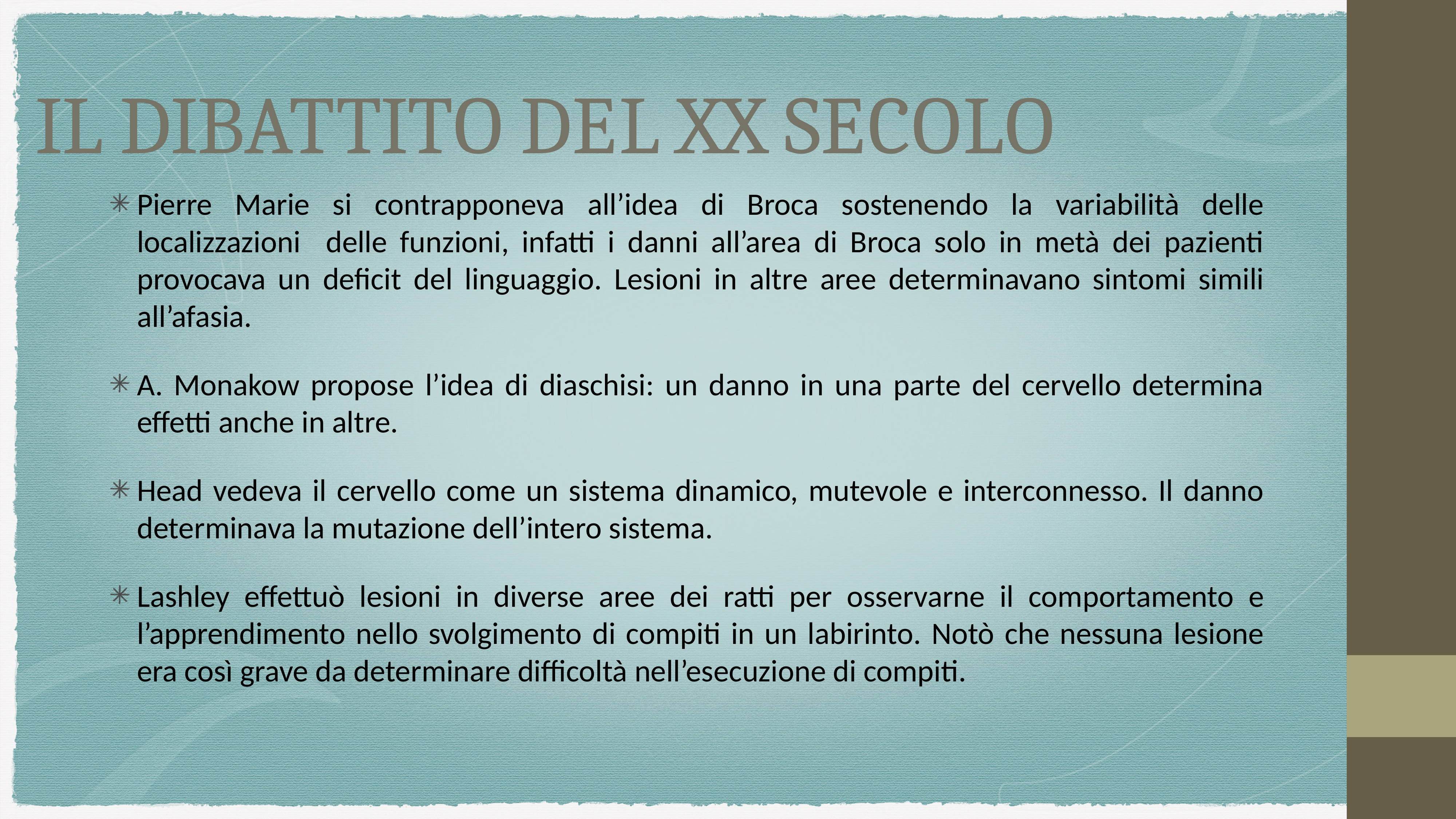

# IL DIBATTITO DEL XX SECOLO
Pierre Marie si contrapponeva all’idea di Broca sostenendo la variabilità delle localizzazioni  delle funzioni, infatti i danni all’area di Broca solo in metà dei pazienti provocava un deficit del linguaggio. Lesioni in altre aree determinavano sintomi simili all’afasia.
A. Monakow propose l’idea di diaschisi: un danno in una parte del cervello determina effetti anche in altre.
Head vedeva il cervello come un sistema dinamico, mutevole e interconnesso. Il danno determinava la mutazione dell’intero sistema.
Lashley effettuò lesioni in diverse aree dei ratti per osservarne il comportamento e l’apprendimento nello svolgimento di compiti in un labirinto. Notò che nessuna lesione era così grave da determinare difficoltà nell’esecuzione di compiti.